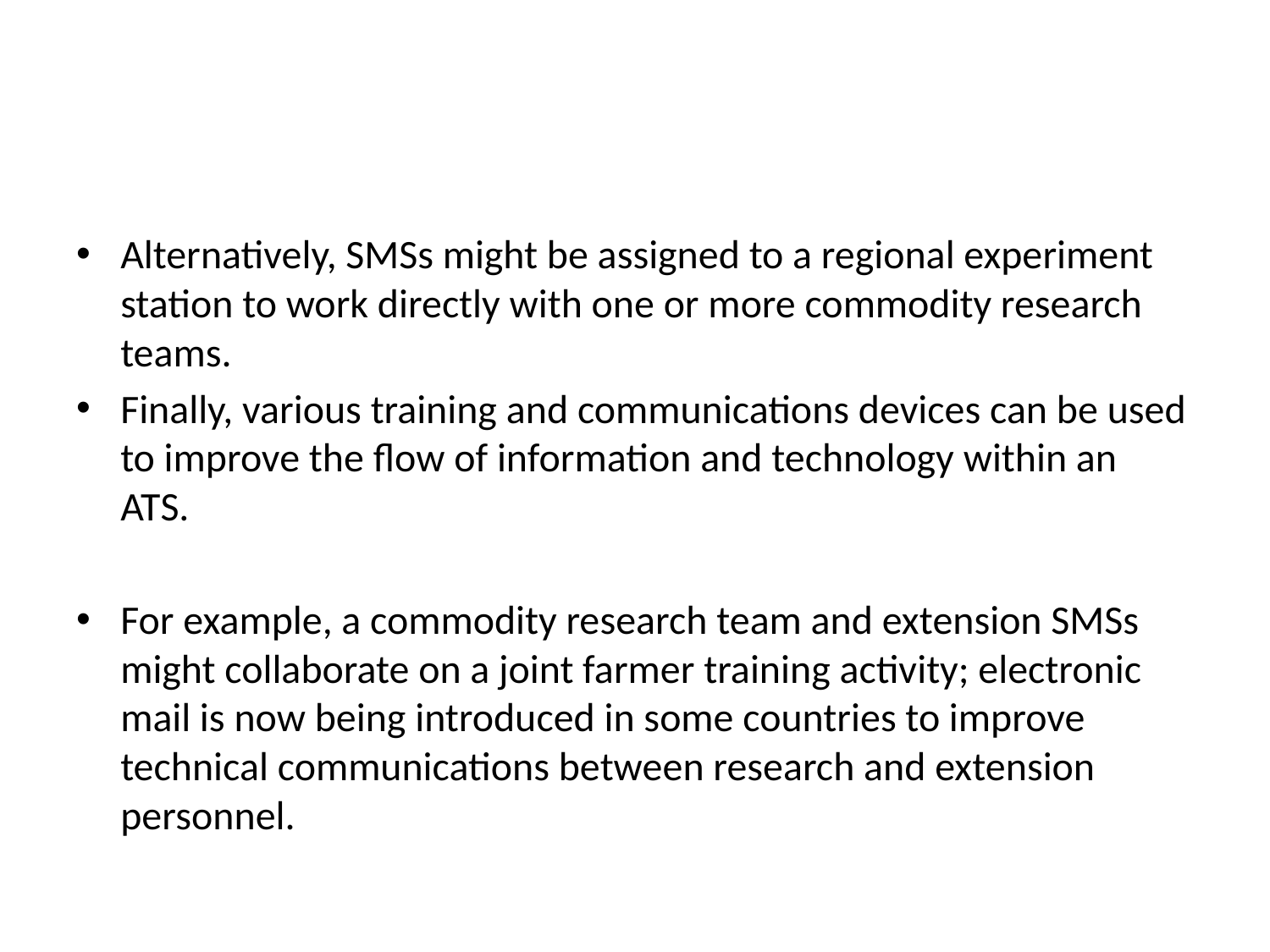

#
Alternatively, SMSs might be assigned to a regional experiment station to work directly with one or more commodity research teams.
Finally, various training and communications devices can be used to improve the flow of information and technology within an ATS.

For example, a commodity research team and extension SMSs might collaborate on a joint farmer training activity; electronic mail is now being introduced in some countries to improve technical communications between research and extension personnel.